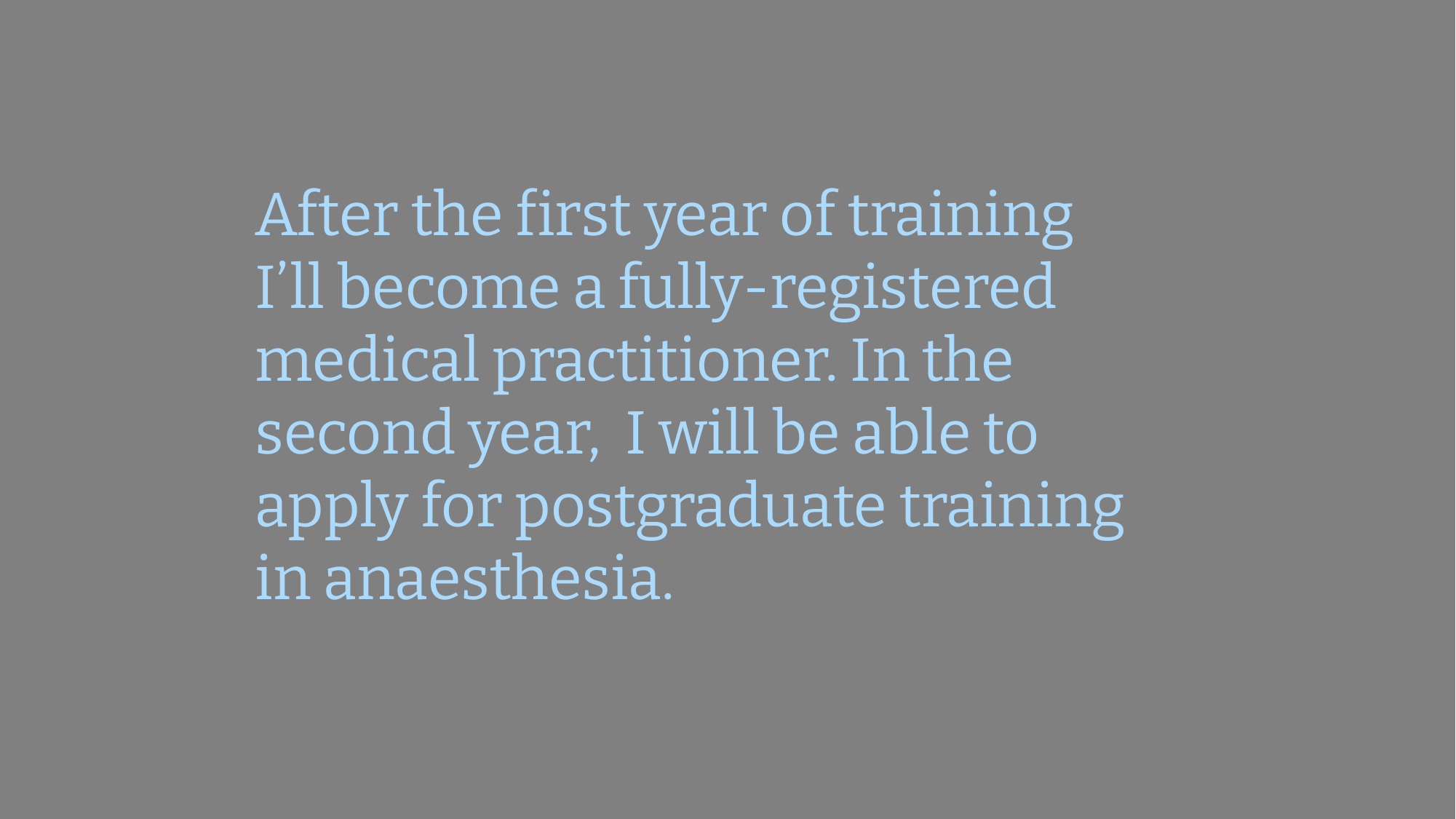

After the first year of training I’ll become a fully-registered medical practitioner. In the second year,  I will be able to apply for postgraduate training in anaesthesia.